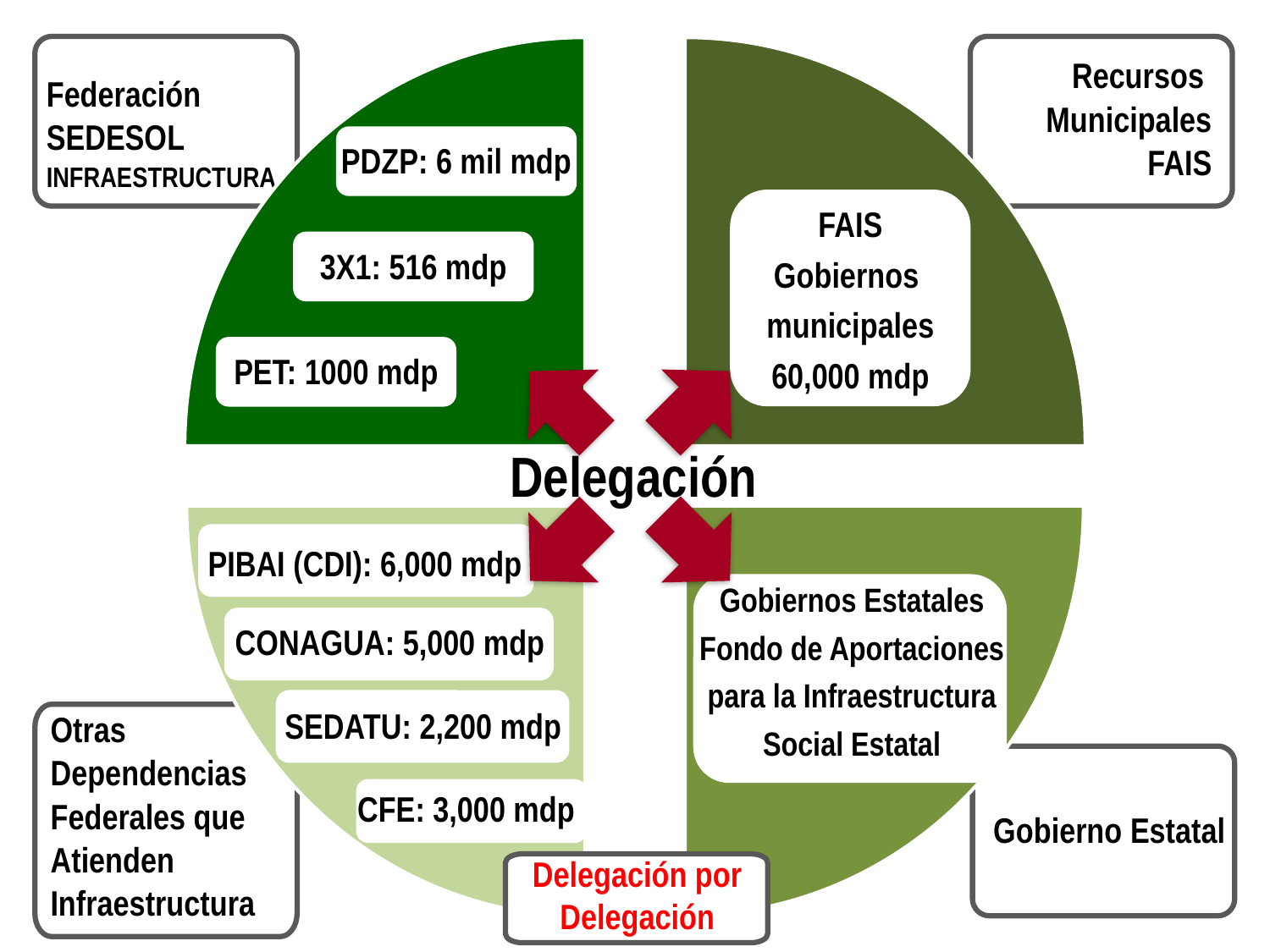

Federación
Sedesol
Infraestructura

Recursos
Municipales
FAIS

PDZP: 6 mil mdp

FAIS
Gobiernos
municipales
60,000 mdp

3X1: 516 mdp

PET: 1000 mdp

Delegación

PIBAI (CDI): 6,000 mdp

Gobiernos Estatales
Fondo de Aportaciones
 para la Infraestructura
Social Estatal

CONAGUA: 5,000 mdp

SEDATU: 2,200 mdp

Otras
Dependencias
Federales que
Atienden
Infraestructura

Gobierno Estatal

CFE: 3,000 mdp
Delegación por Delegación